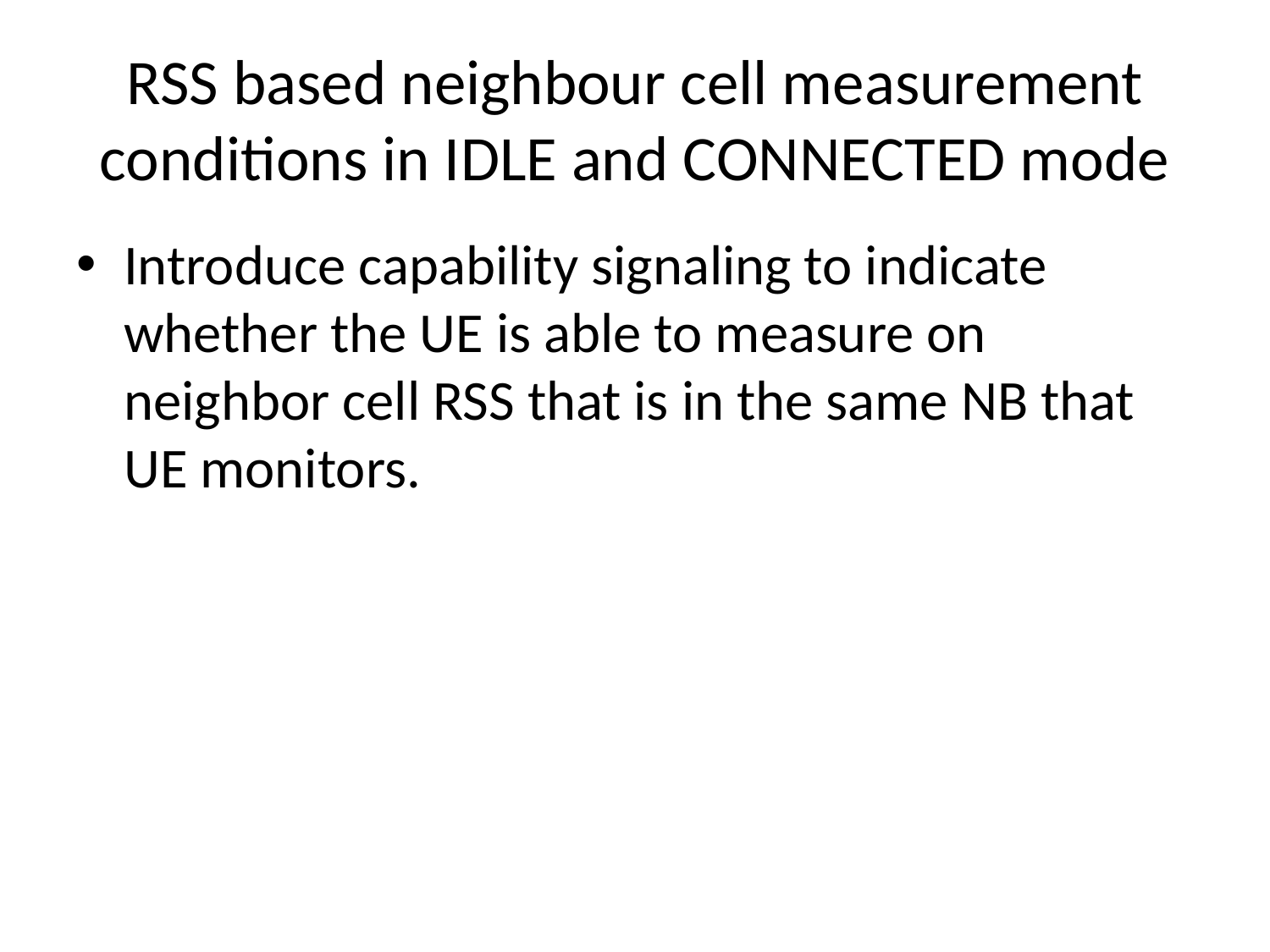

# RSS based neighbour cell measurement conditions in IDLE and CONNECTED mode
Introduce capability signaling to indicate whether the UE is able to measure on neighbor cell RSS that is in the same NB that UE monitors.